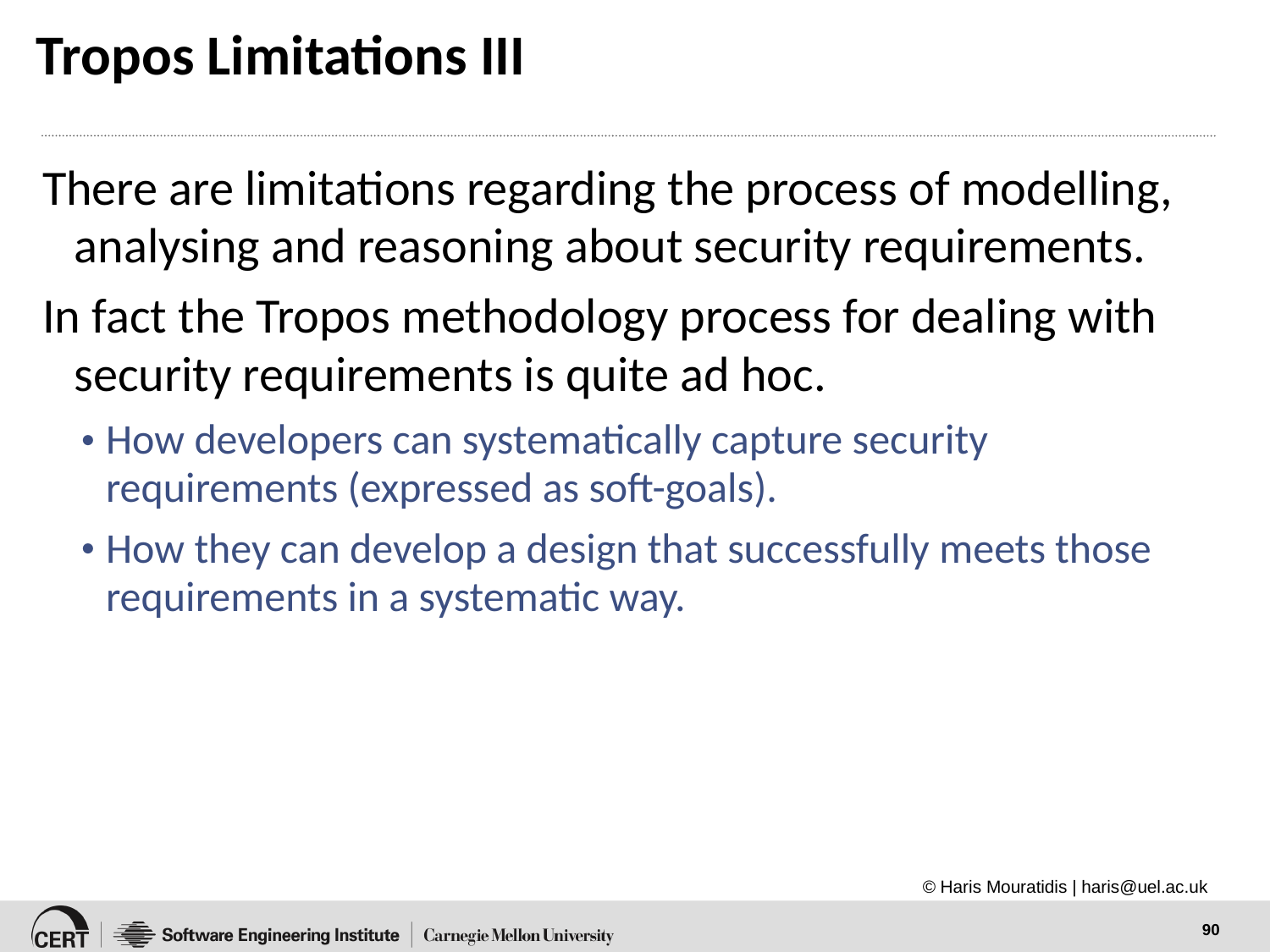

# Tropos Limitations III
There are limitations regarding the process of modelling, analysing and reasoning about security requirements.
In fact the Tropos methodology process for dealing with security requirements is quite ad hoc.
How developers can systematically capture security requirements (expressed as soft-goals).
How they can develop a design that successfully meets those requirements in a systematic way.

© Haris Mouratidis | haris@uel.ac.uk